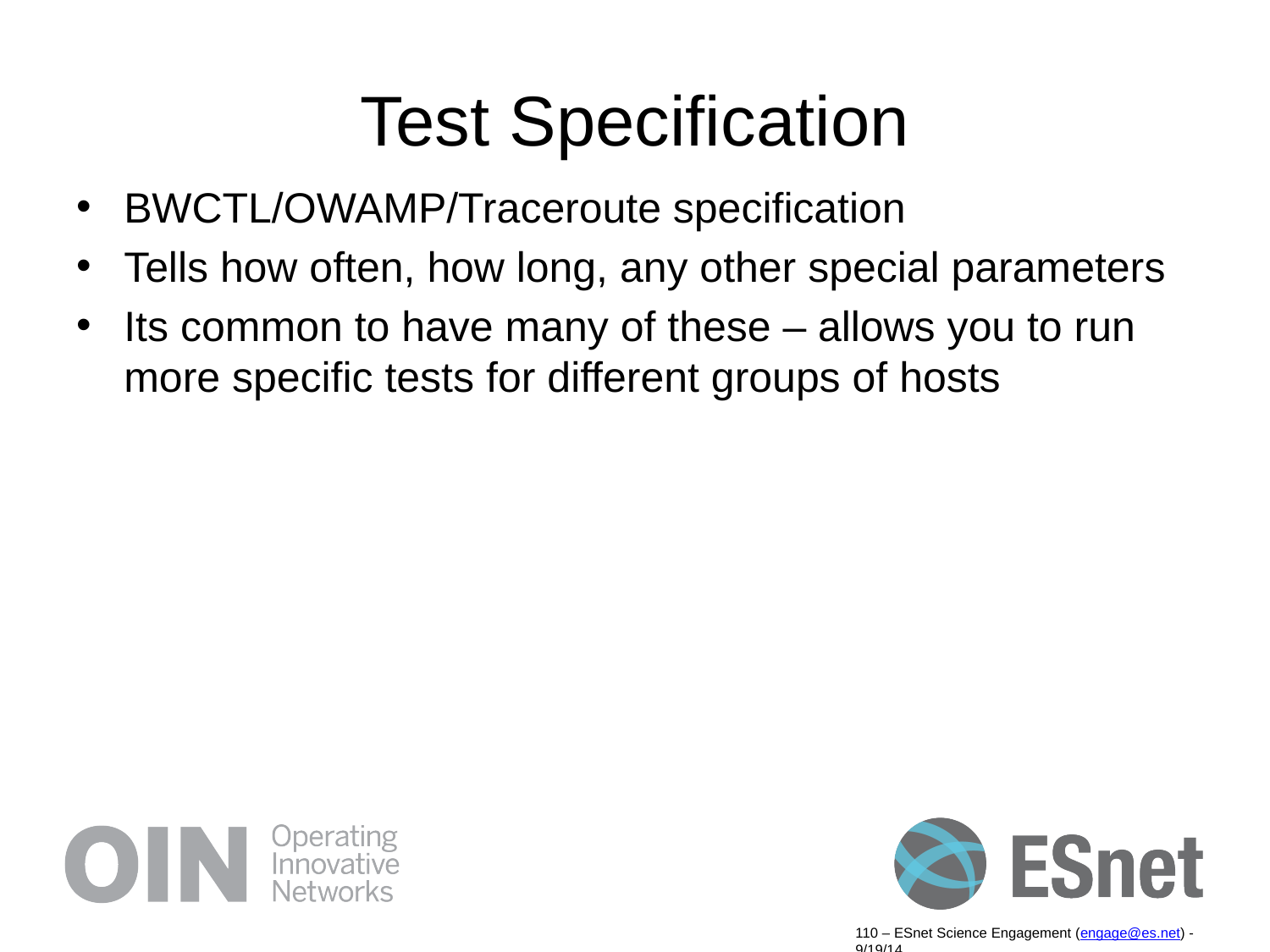

# Test Specification
BWCTL/OWAMP/Traceroute specification
Tells how often, how long, any other special parameters
Its common to have many of these – allows you to run more specific tests for different groups of hosts

110 – ESnet Science Engagement (engage@es.net) - 9/19/14